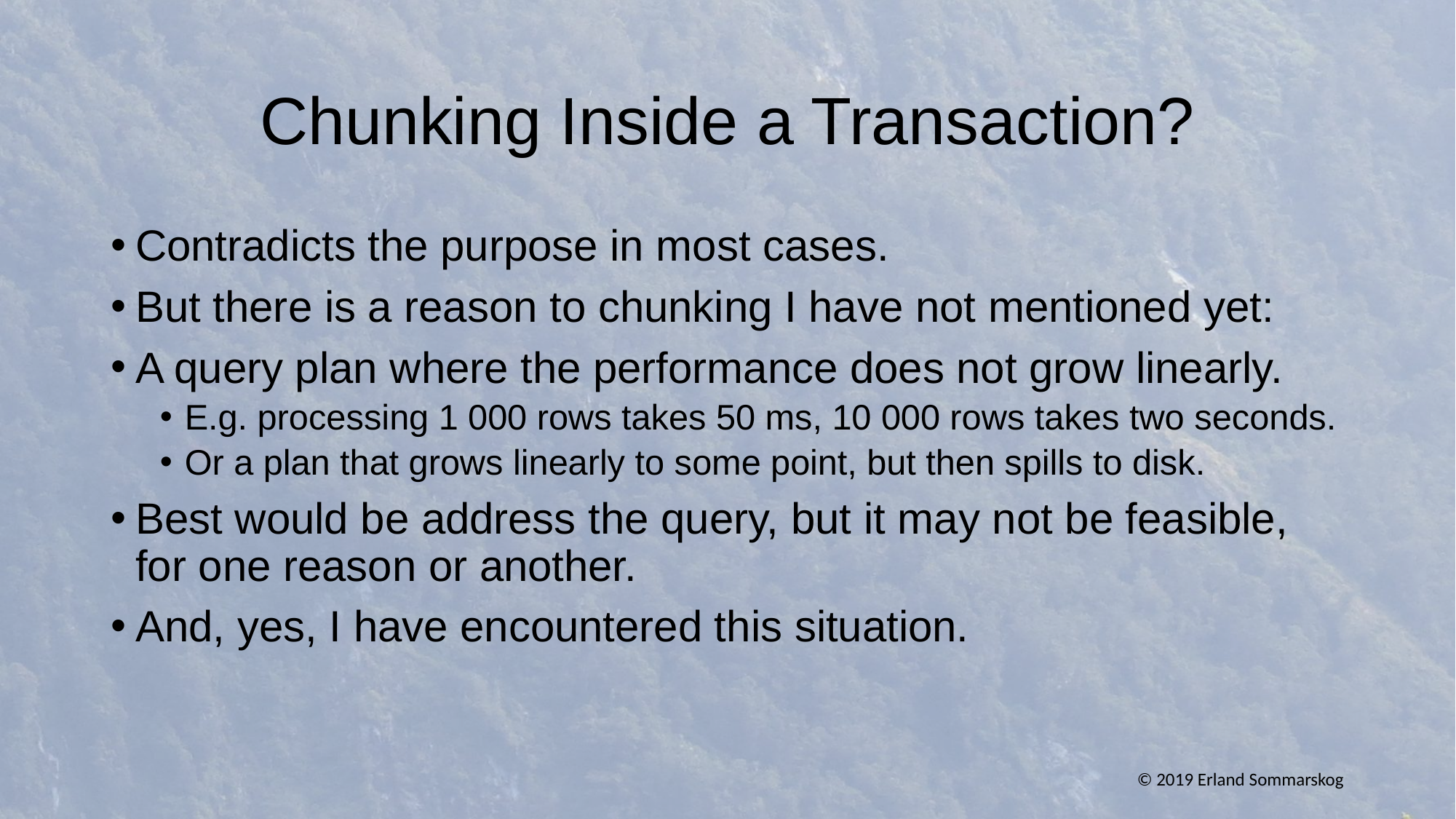

# Chunking Inside a Transaction?
Contradicts the purpose in most cases.
But there is a reason to chunking I have not mentioned yet:
A query plan where the performance does not grow linearly.
E.g. processing 1 000 rows takes 50 ms, 10 000 rows takes two seconds.
Or a plan that grows linearly to some point, but then spills to disk.
Best would be address the query, but it may not be feasible, for one reason or another.
And, yes, I have encountered this situation.
© 2019 Erland Sommarskog